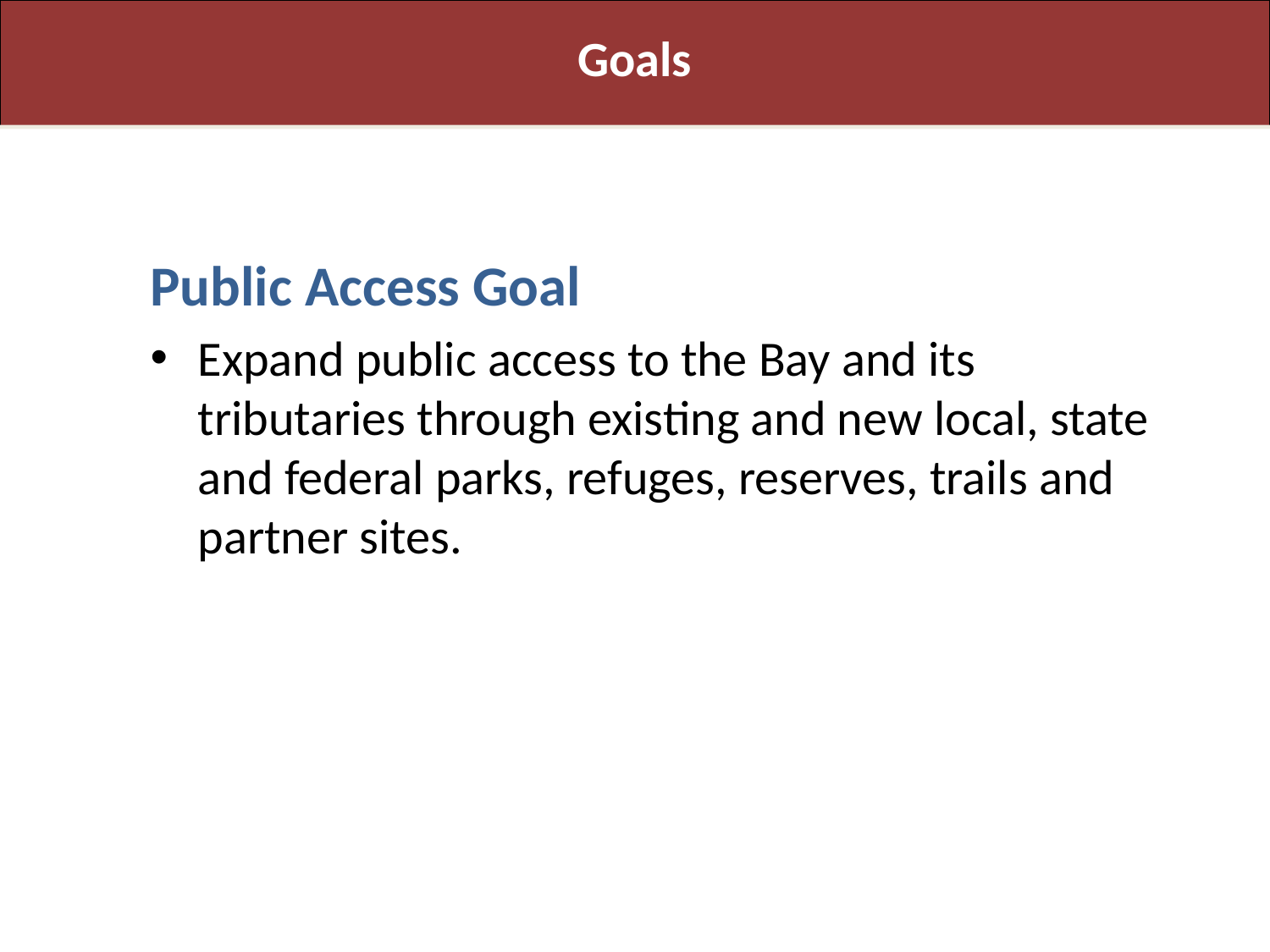

Goals
Public Access Goal
Expand public access to the Bay and its tributaries through existing and new local, state and federal parks, refuges, reserves, trails and partner sites.